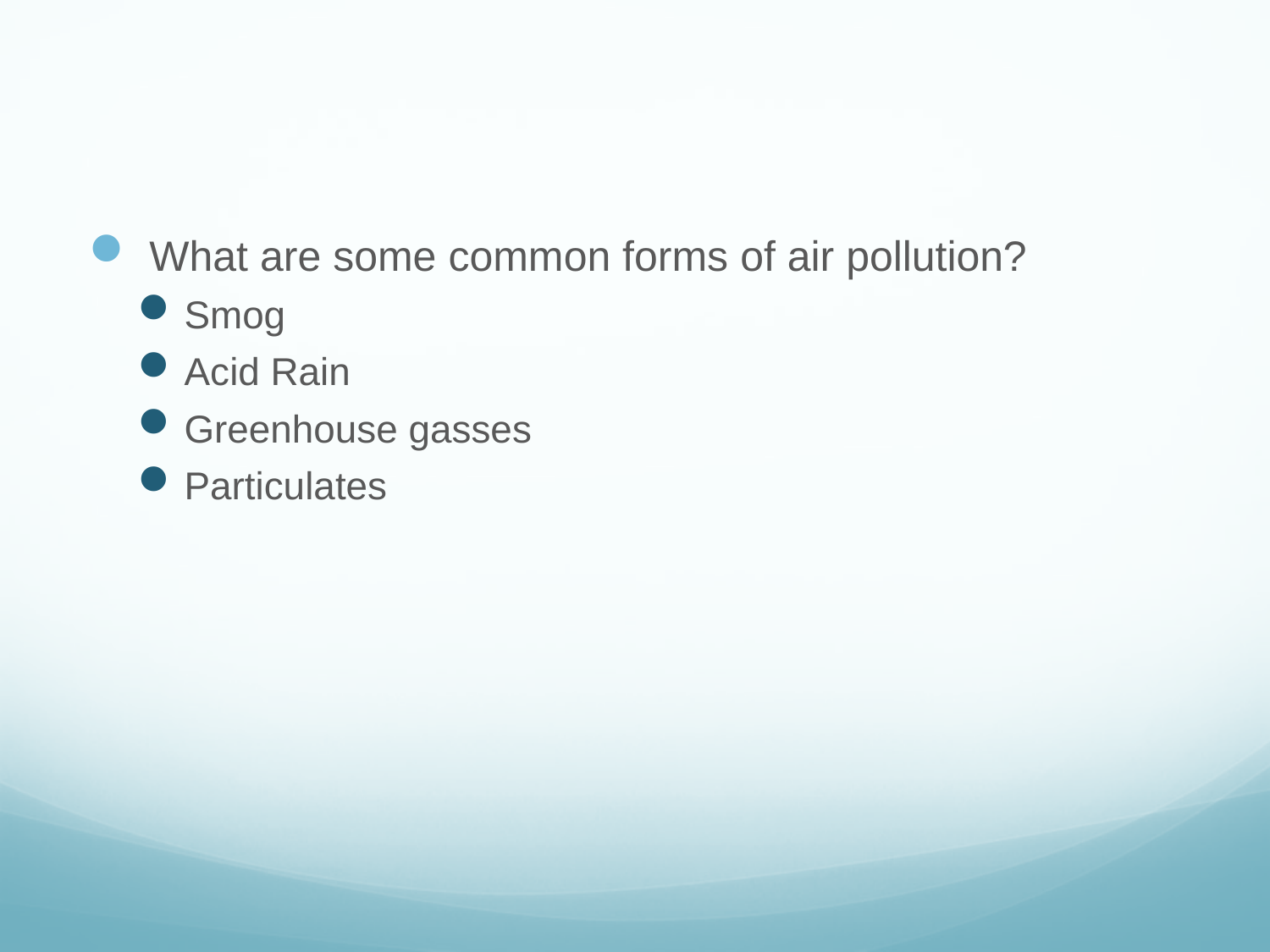

#
 What are some common forms of air pollution?
Smog
Acid Rain
Greenhouse gasses
Particulates